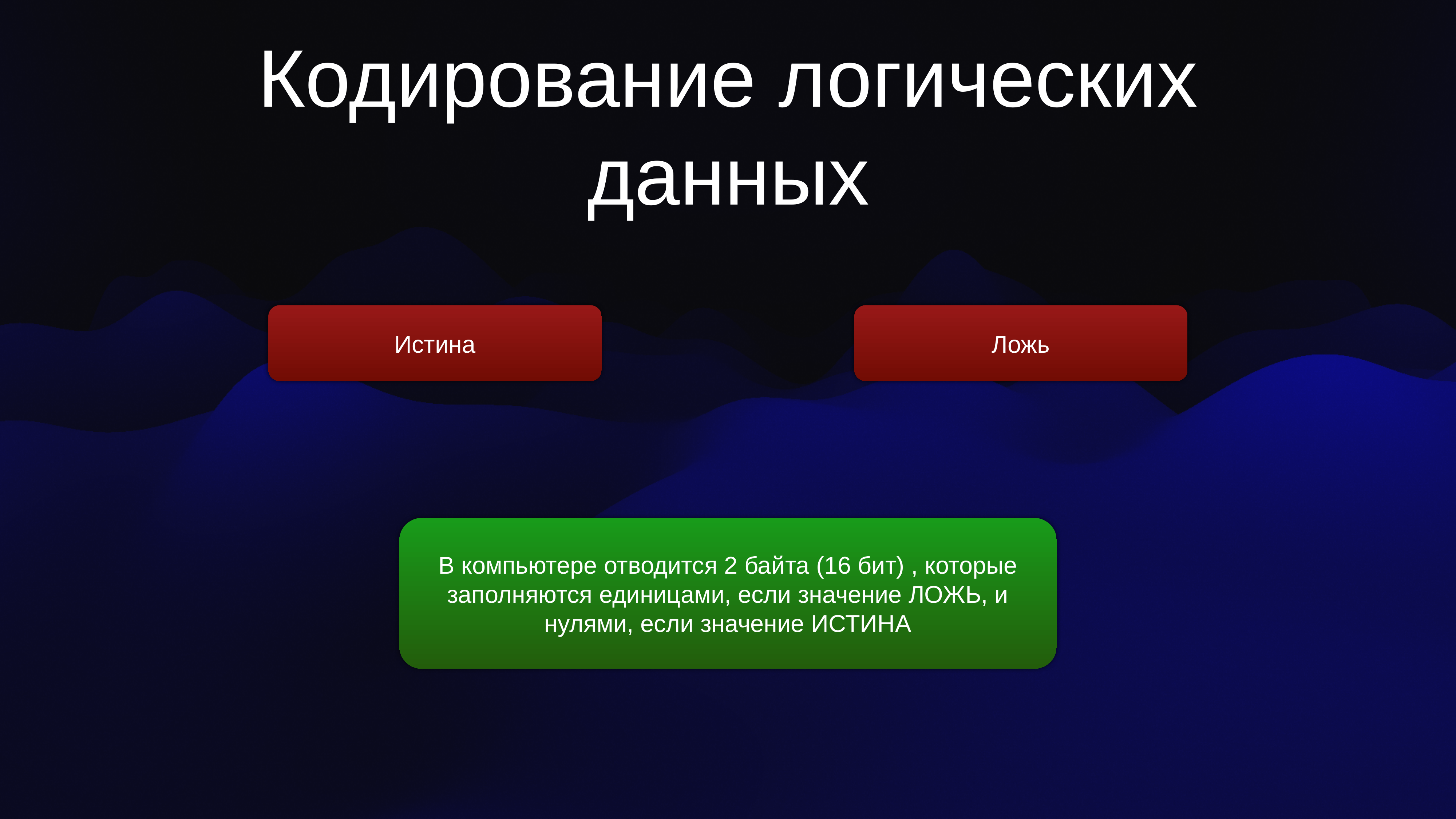

# Кодирование логических данных
Истина
Ложь
В компьютере отводится 2 байта (16 бит) , которые заполняются единицами, если значение ЛОЖЬ, и нулями, если значение ИСТИНА